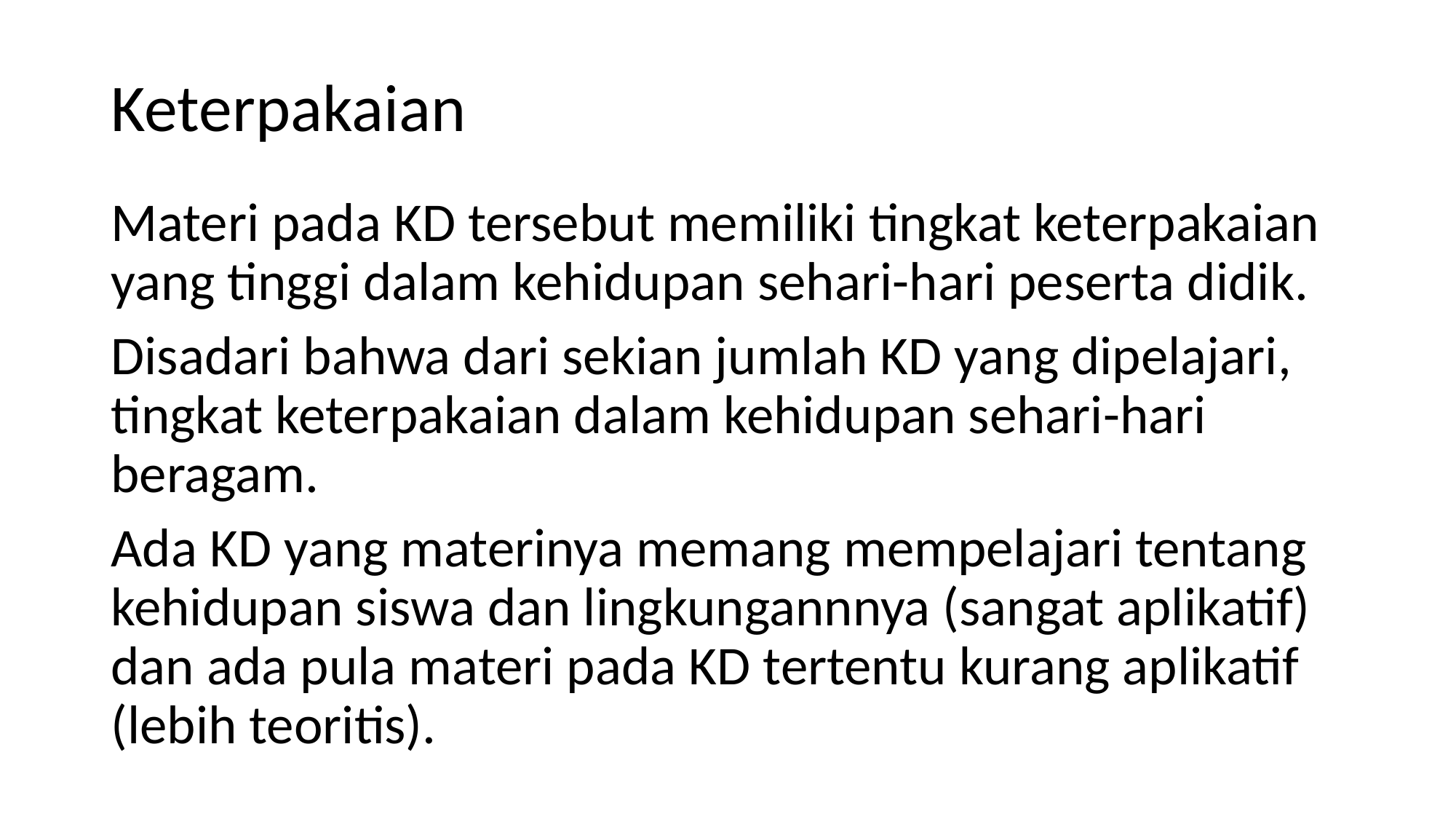

# Keterpakaian
Materi pada KD tersebut memiliki tingkat keterpakaian yang tinggi dalam kehidupan sehari-hari peserta didik.
Disadari bahwa dari sekian jumlah KD yang dipelajari, tingkat keterpakaian dalam kehidupan sehari-hari beragam.
Ada KD yang materinya memang mempelajari tentang kehidupan siswa dan lingkungannnya (sangat aplikatif) dan ada pula materi pada KD tertentu kurang aplikatif (lebih teoritis).